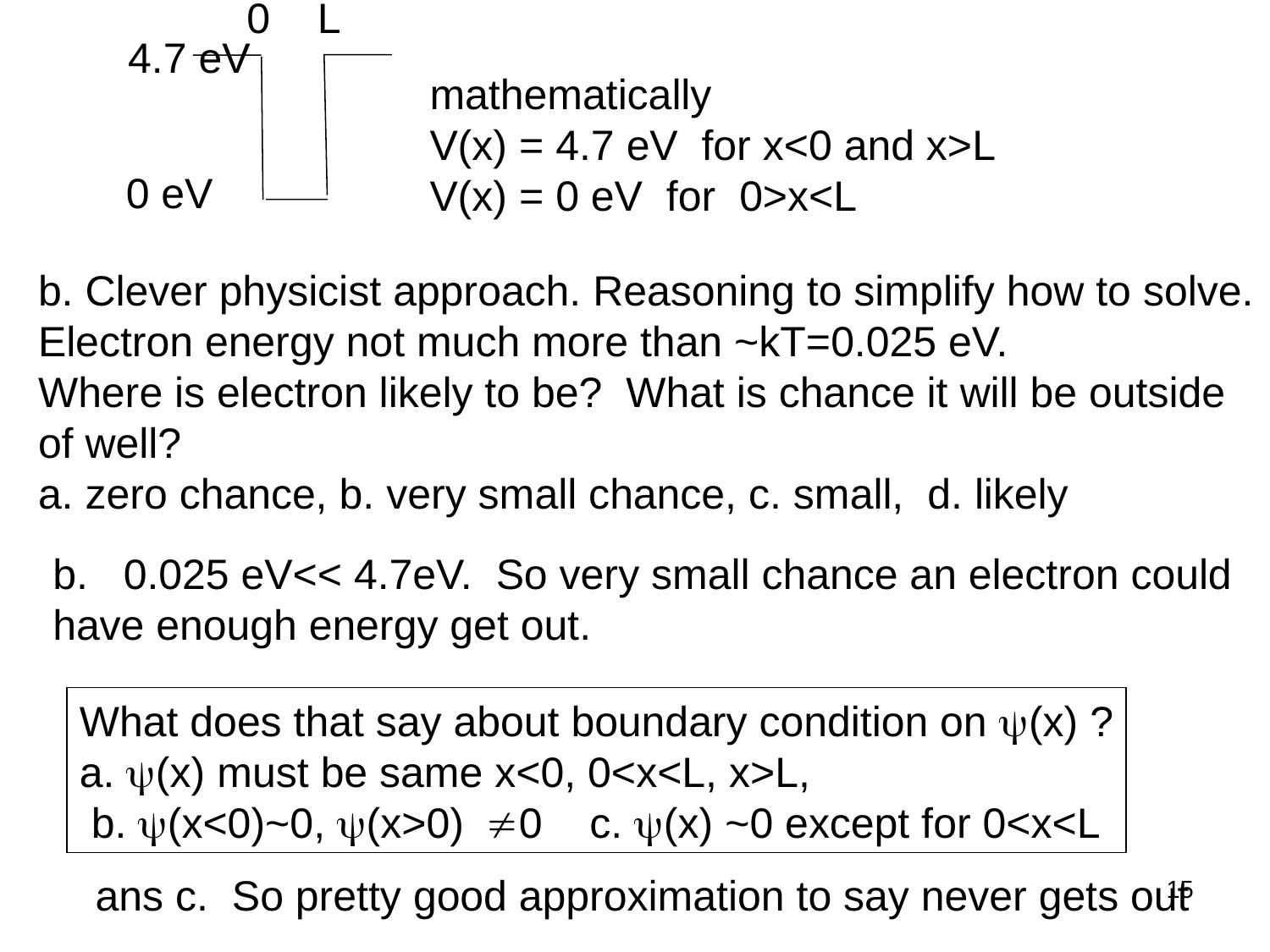

0    L
4.7 eV

mathematically
V(x) = 4.7 eV  for x<0 and x>L
V(x) = 0 eV  for  0>x<L
0 eV

b. Clever physicist approach. Reasoning to simplify how to solve.
Electron energy not much more than ~kT=0.025 eV.
Where is electron likely to be?  What is chance it will be outside
of well?
a. zero chance, b. very small chance, c. small,  d. likely
b.   0.025 eV<< 4.7eV.  So very small chance an electron could have enough energy get out.
What does that say about boundary condition on ψ(x) ?
a. ψ(x) must be same x<0, 0<x<L, x>L,
 b. ψ(x<0)~0, ψ(x>0) ≠0    c. ψ(x) ~0 except for 0<x<L
ans c.  So pretty good approximation to say never gets out
15